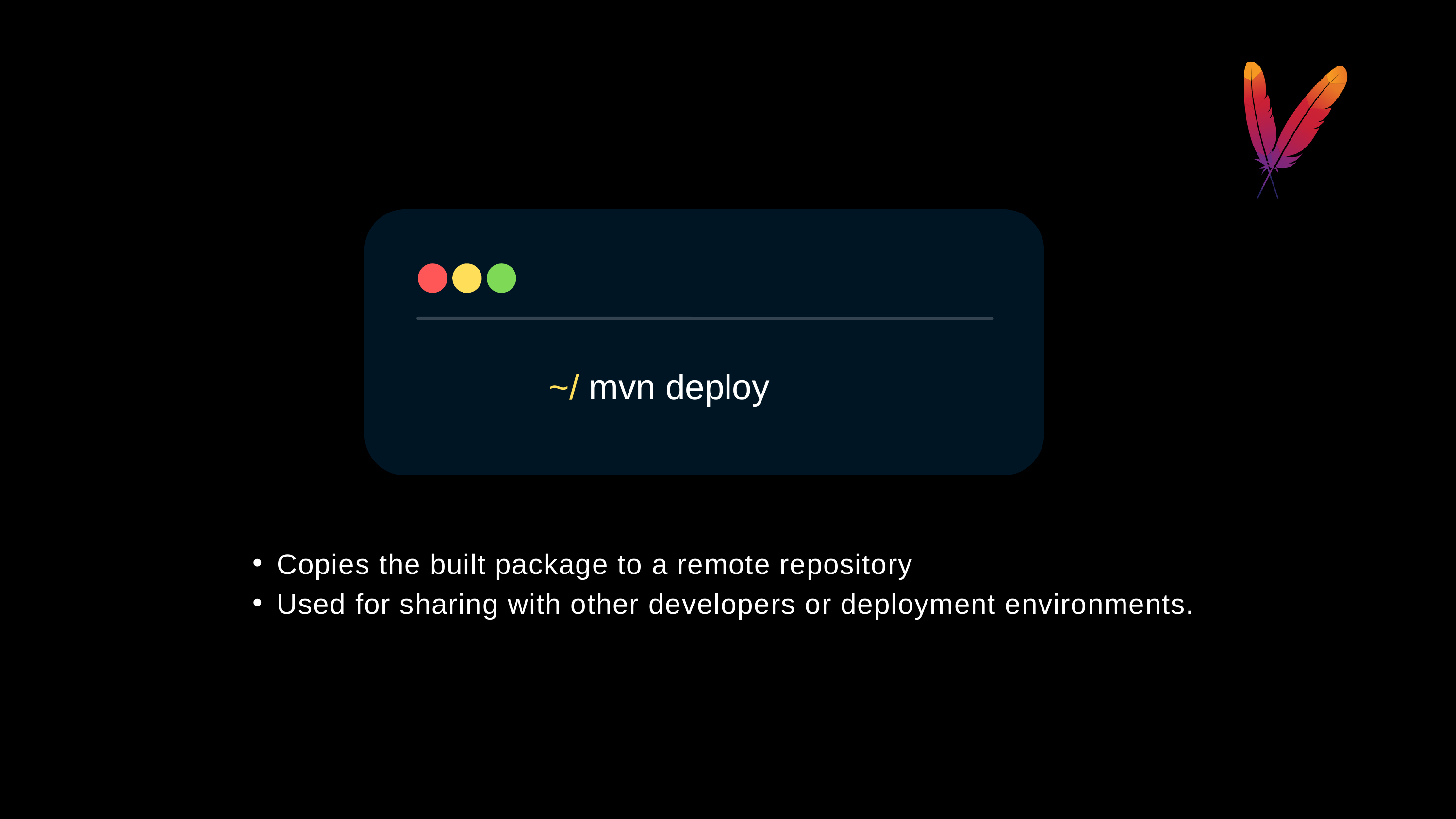

~/ mvn deploy

Copies the built package to a remote repository
Used for sharing with other developers or deployment environments.